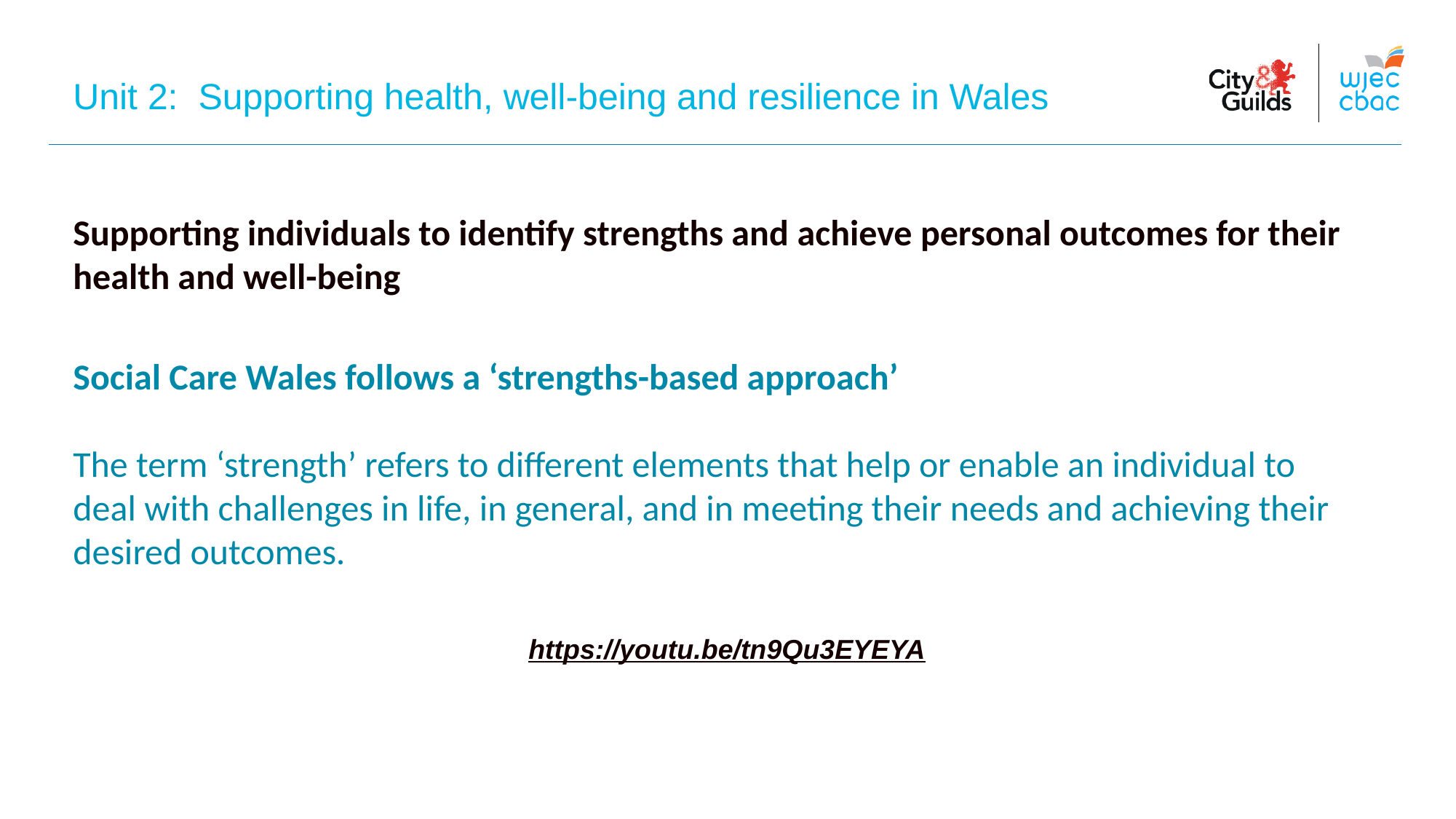

Unit 2:  Supporting health, well-being and resilience in Wales
Supporting individuals to identify strengths and achieve personal outcomes for their health and well-being
Social Care Wales follows a ‘strengths-based approach’

The term ‘strength’ refers to different elements that help or enable an individual to deal with challenges in life, in general, and in meeting their needs and achieving their desired outcomes.
https://youtu.be/tn9Qu3EYEYA